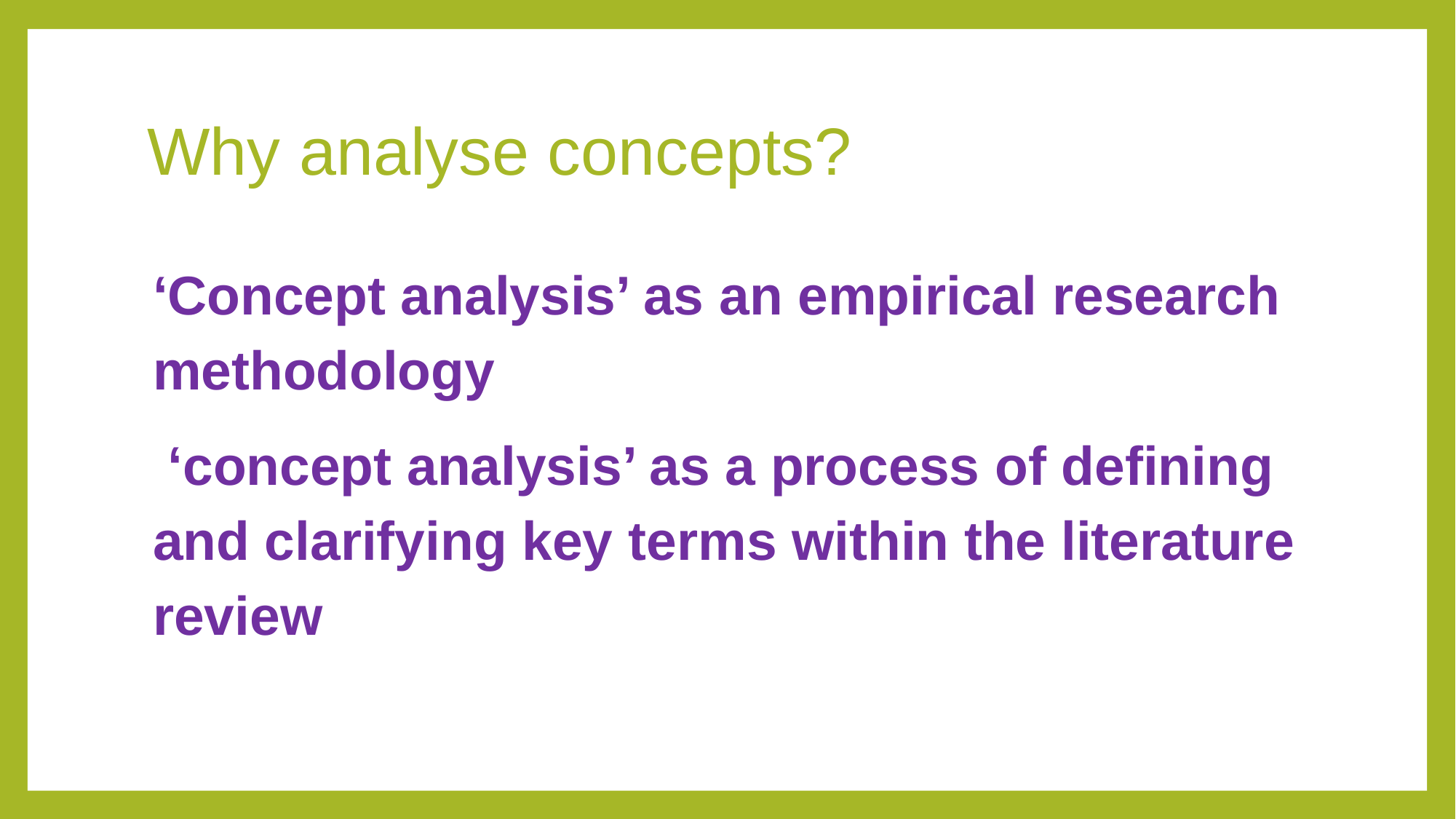

# Why analyse concepts?
‘Concept analysis’ as an empirical research methodology
 ‘concept analysis’ as a process of defining and clarifying key terms within the literature review